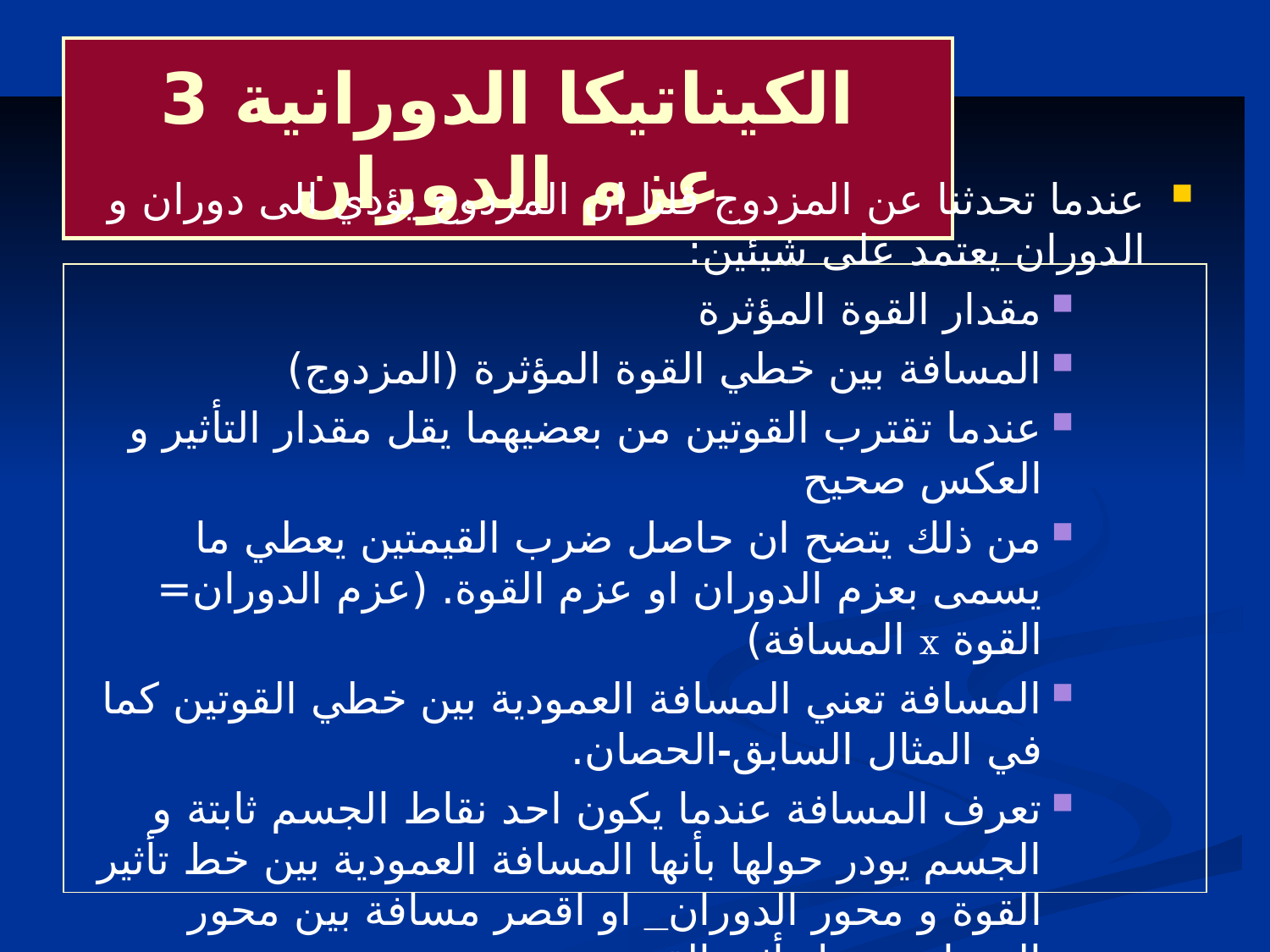

# الكيناتيكا الدورانية 3 عزم الدوران
عندما تحدثنا عن المزدوج قلنا ان المزدوج يؤدي الى دوران و الدوران يعتمد على شيئين:
مقدار القوة المؤثرة
المسافة بين خطي القوة المؤثرة (المزدوج)
عندما تقترب القوتين من بعضيهما يقل مقدار التأثير و العكس صحيح
من ذلك يتضح ان حاصل ضرب القيمتين يعطي ما يسمى بعزم الدوران او عزم القوة. (عزم الدوران= القوة x المسافة)
المسافة تعني المسافة العمودية بين خطي القوتين كما في المثال السابق-الحصان.
تعرف المسافة عندما يكون احد نقاط الجسم ثابتة و الجسم يودر حولها بأنها المسافة العمودية بين خط تأثير القوة و محور الدوران_ او اقصر مسافة بين محور الدوران وخط تأثير القوة.